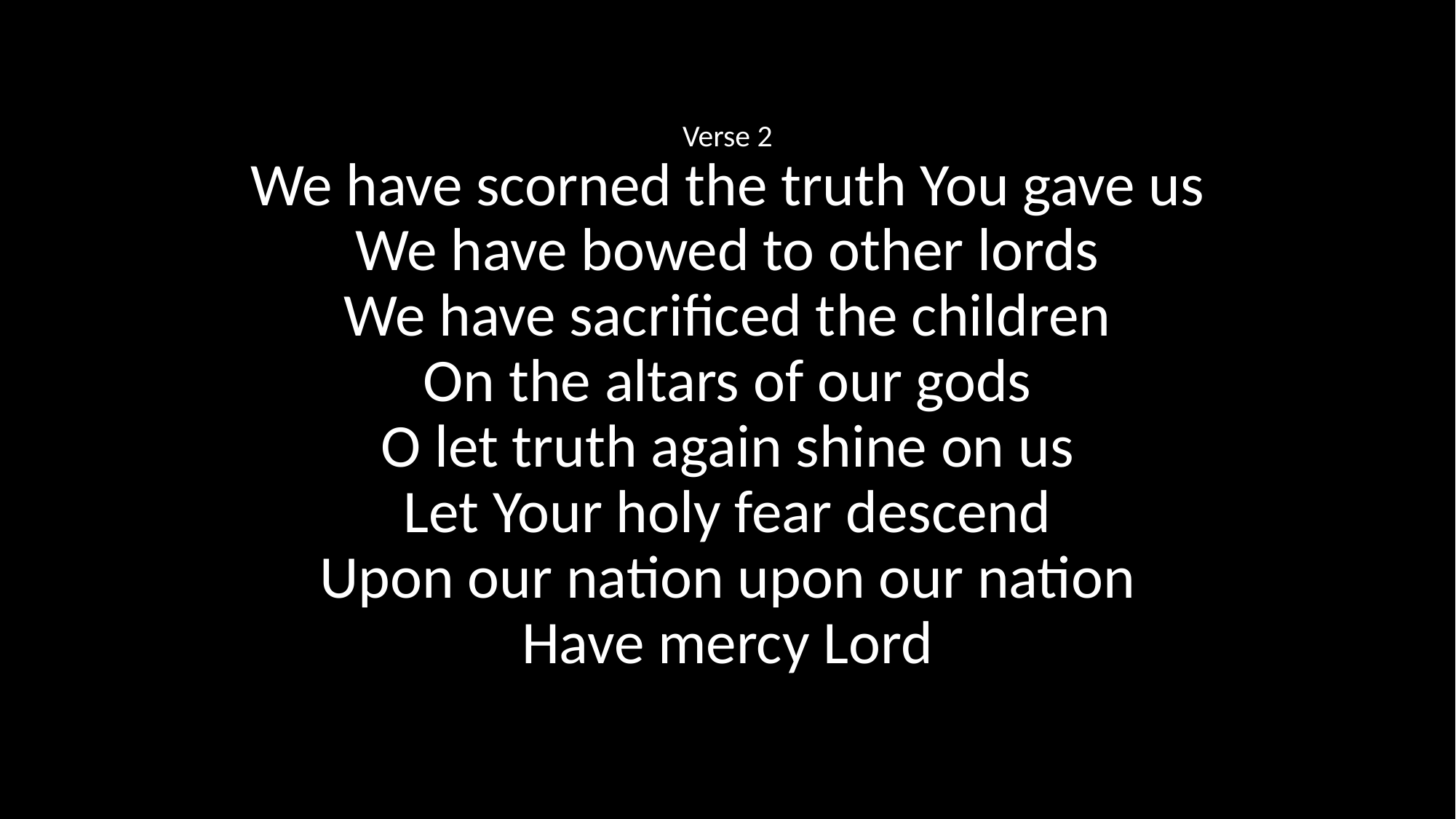

Verse 2
We have scorned the truth You gave us
We have bowed to other lords
We have sacrificed the children
On the altars of our gods
O let truth again shine on us
Let Your holy fear descend
Upon our nation upon our nation
Have mercy Lord